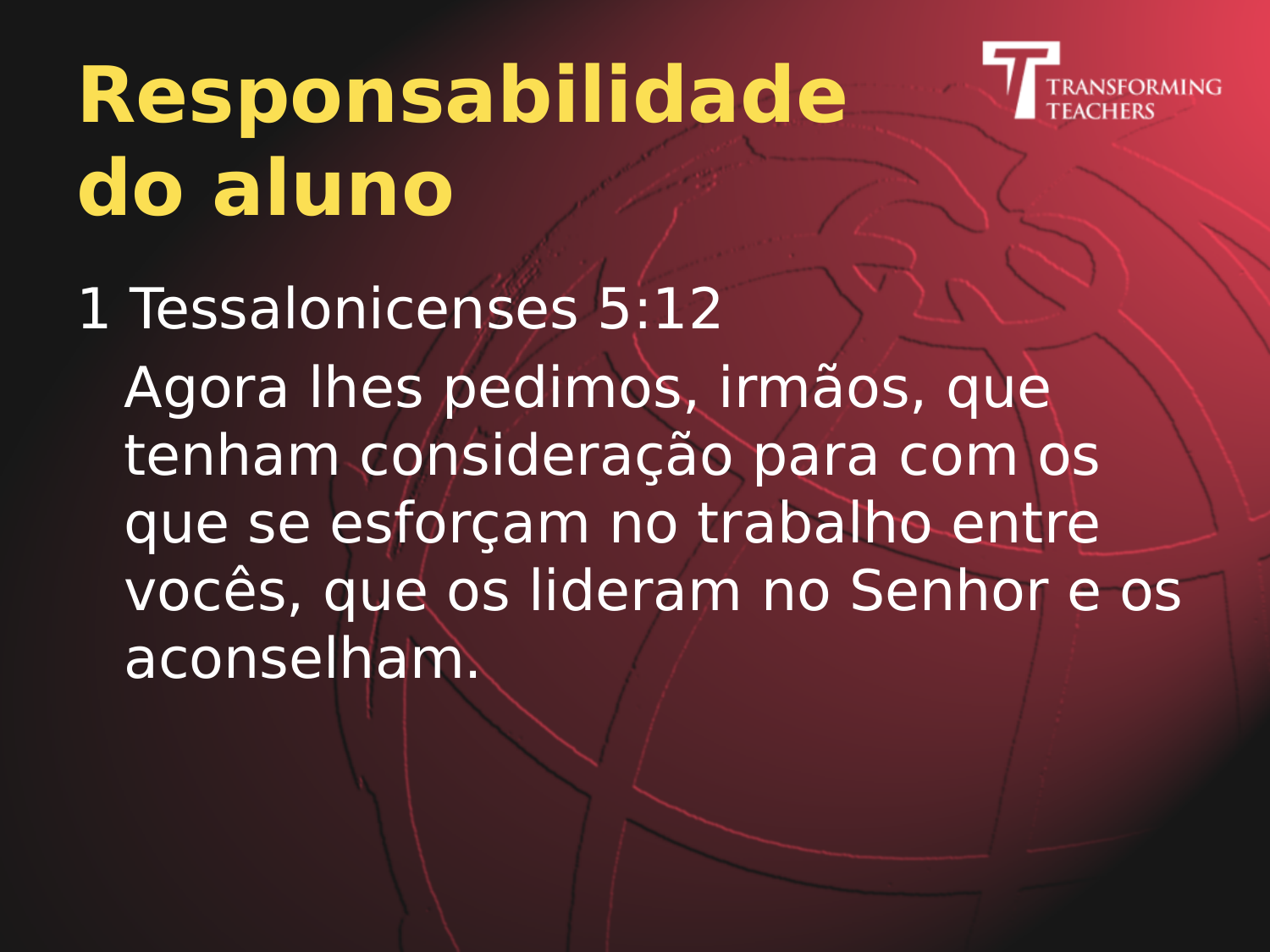

# Responsabilidade do aluno
1 Tessalonicenses 5:12
	Agora lhes pedimos, irmãos, que tenham consideração para com os que se esforçam no trabalho entre vocês, que os lideram no Senhor e os aconselham.